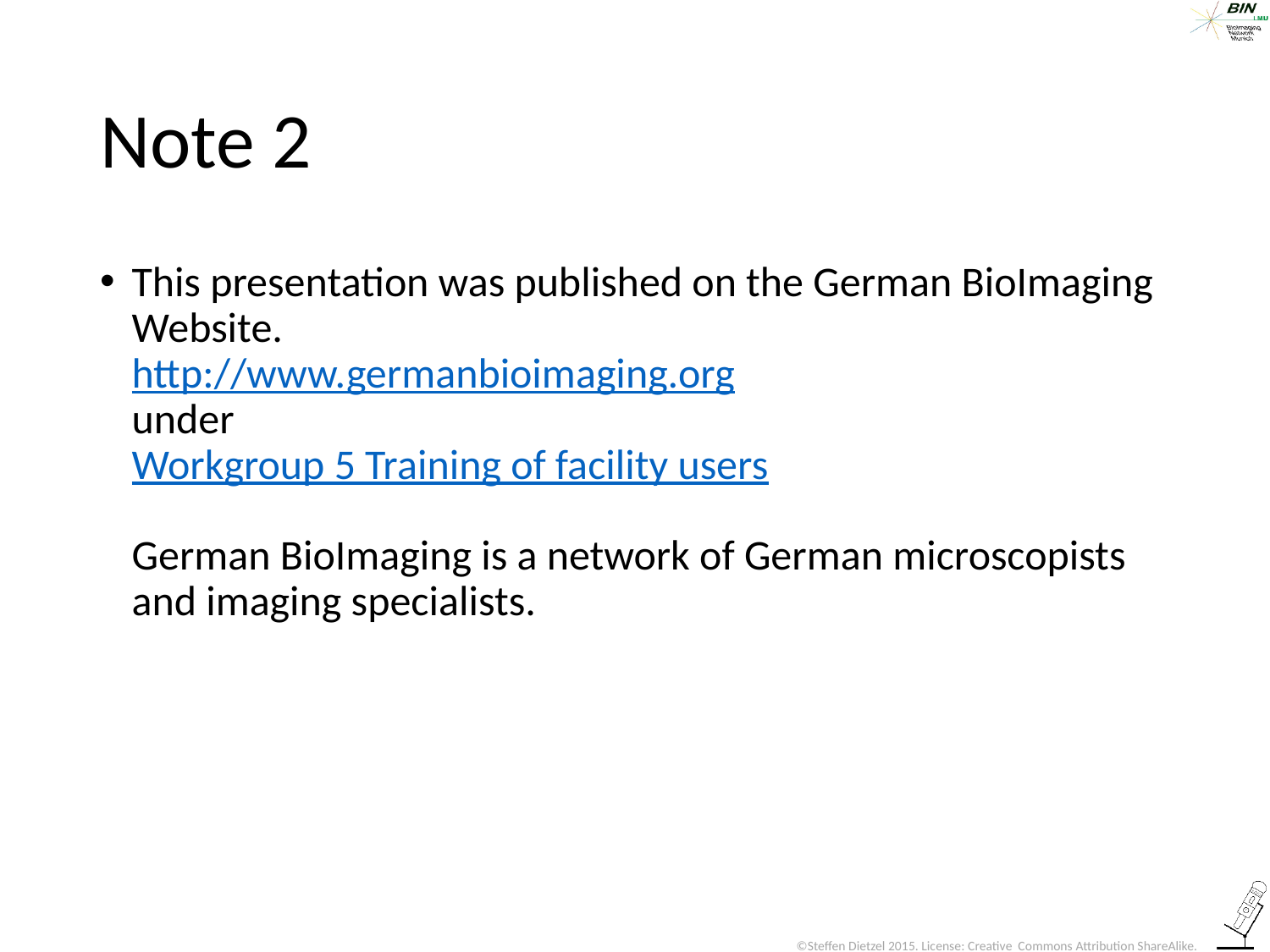

# Note 2
This presentation was published on the German BioImaging Website.
http://www.germanbioimaging.org
under
Workgroup 5 Training of facility users
German BioImaging is a network of German microscopists and imaging specialists.